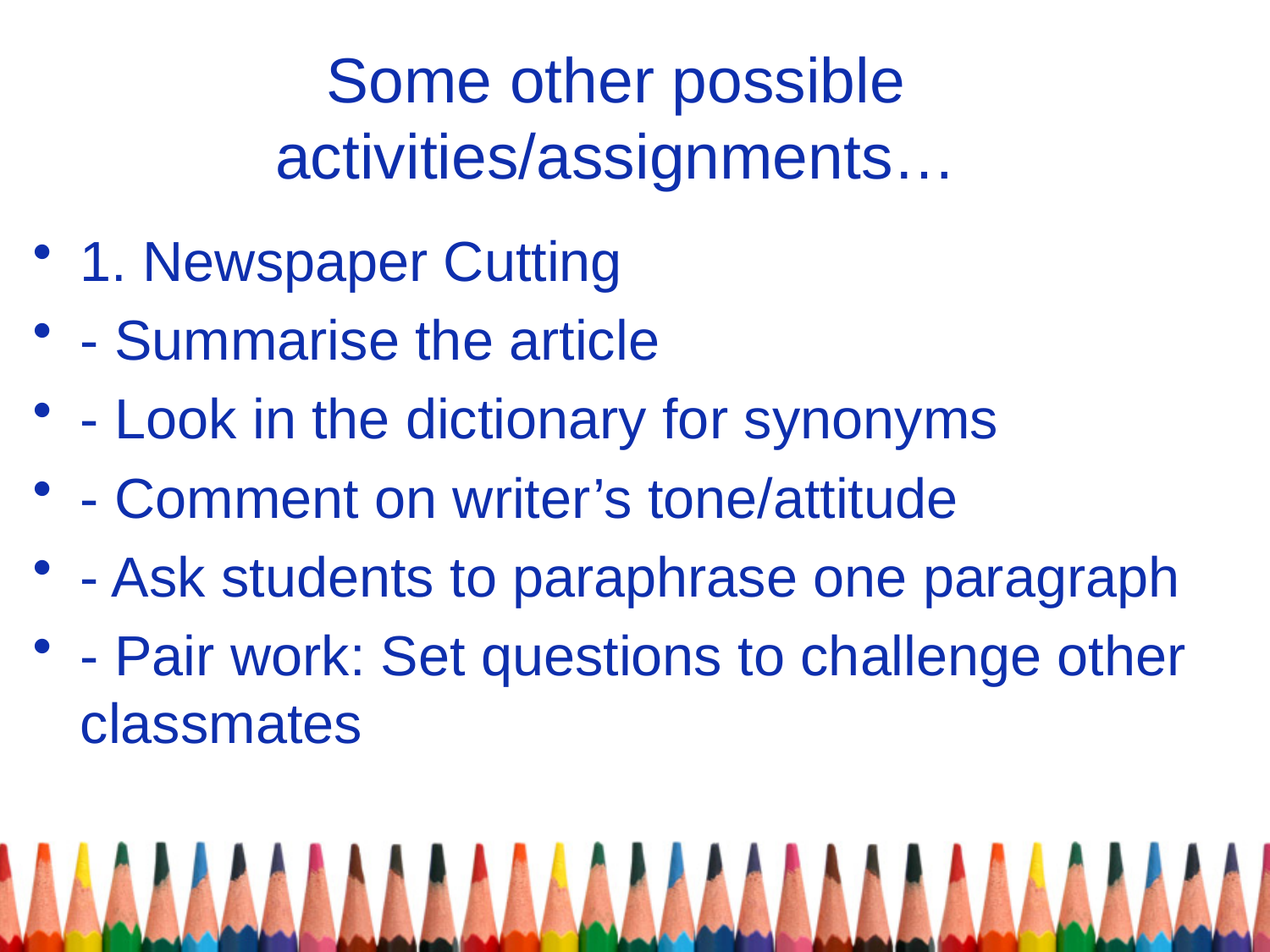

# Some other possible activities/assignments…
1. Newspaper Cutting
- Summarise the article
- Look in the dictionary for synonyms
- Comment on writer’s tone/attitude
- Ask students to paraphrase one paragraph
- Pair work: Set questions to challenge other classmates